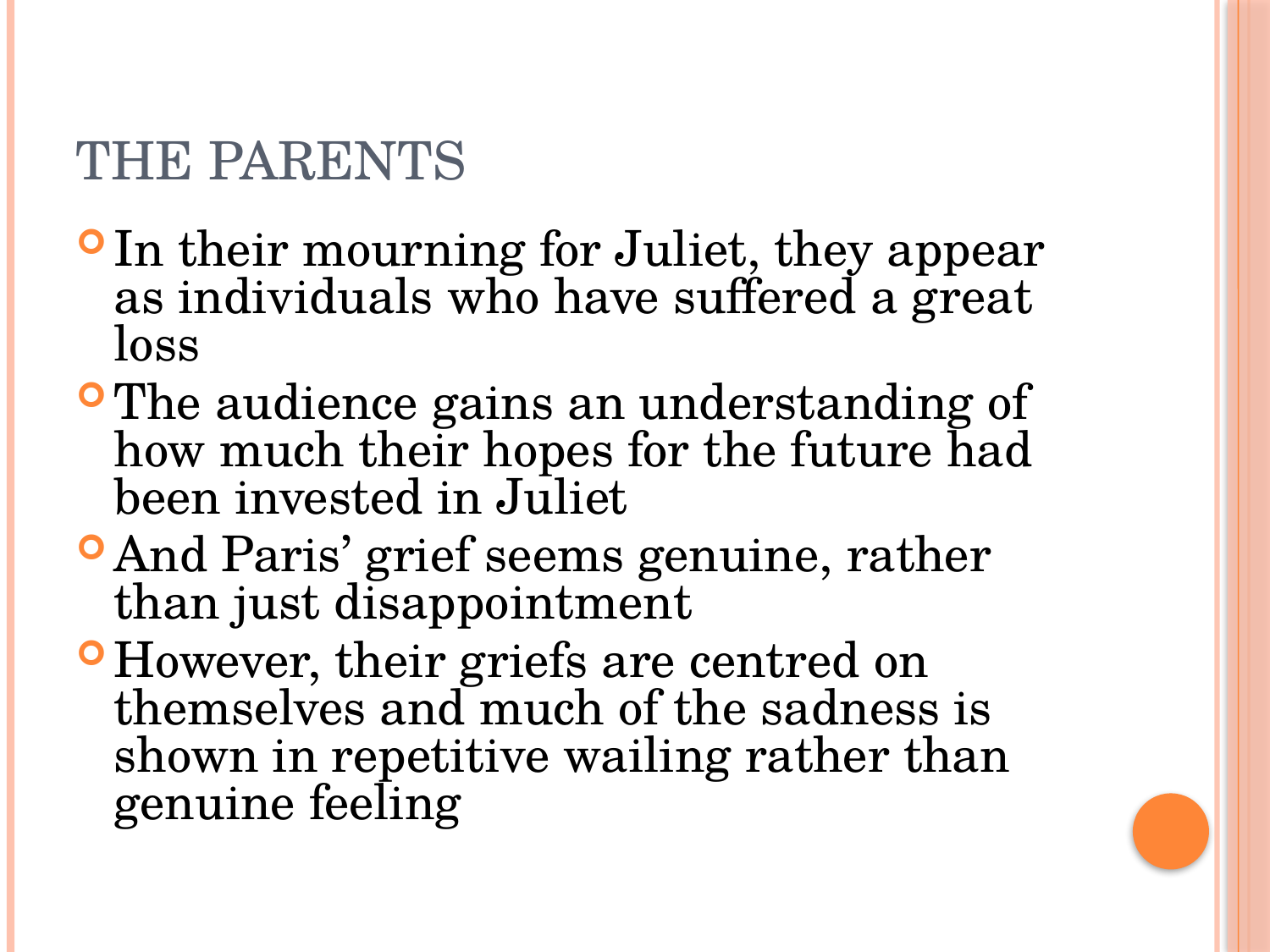

# The parents
In their mourning for Juliet, they appear as individuals who have suffered a great loss
The audience gains an understanding of how much their hopes for the future had been invested in Juliet
And Paris’ grief seems genuine, rather than just disappointment
However, their griefs are centred on themselves and much of the sadness is shown in repetitive wailing rather than genuine feeling